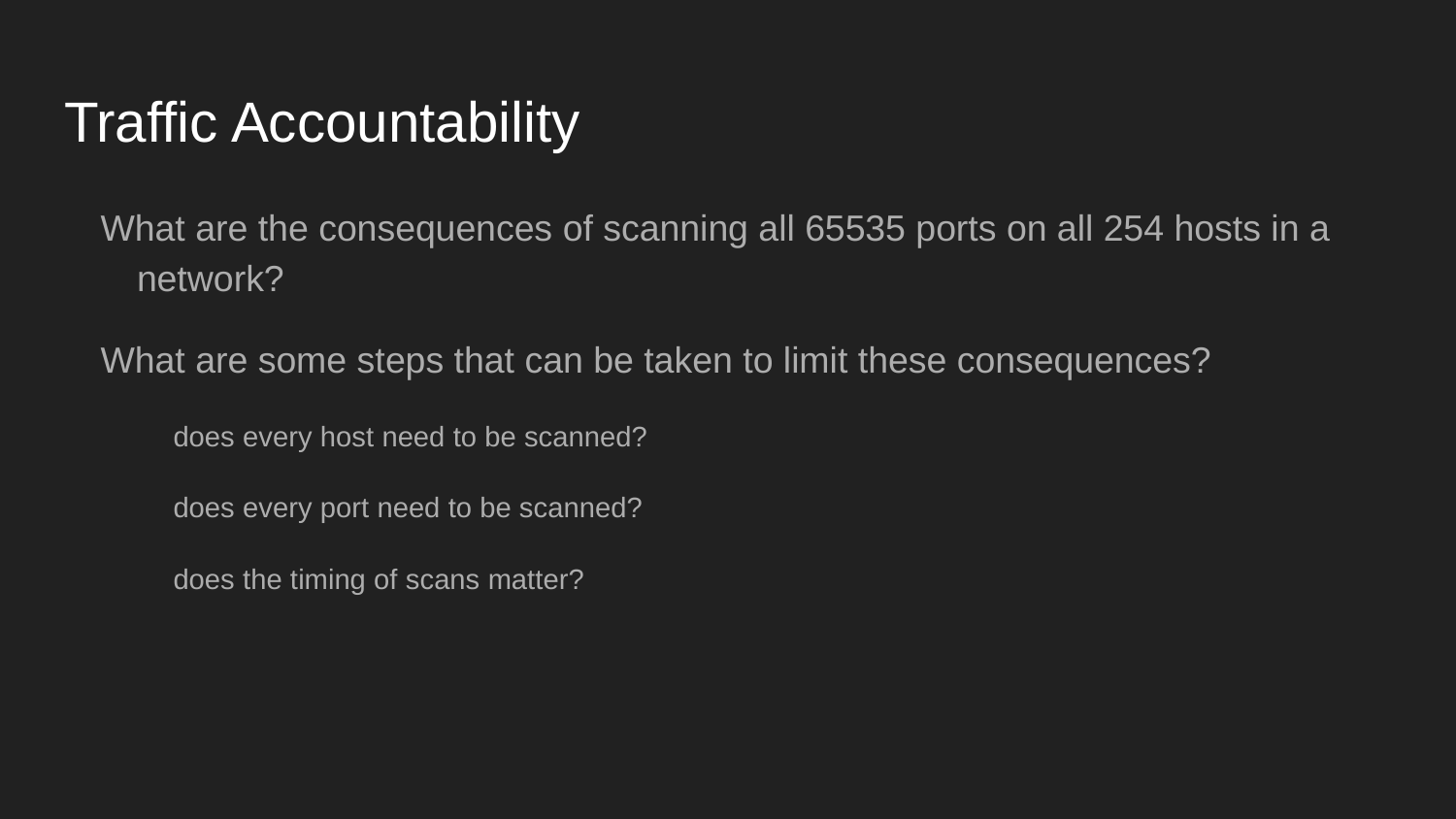

# Traffic Accountability
What are the consequences of scanning all 65535 ports on all 254 hosts in a network?
What are some steps that can be taken to limit these consequences?
does every host need to be scanned?
does every port need to be scanned?
does the timing of scans matter?